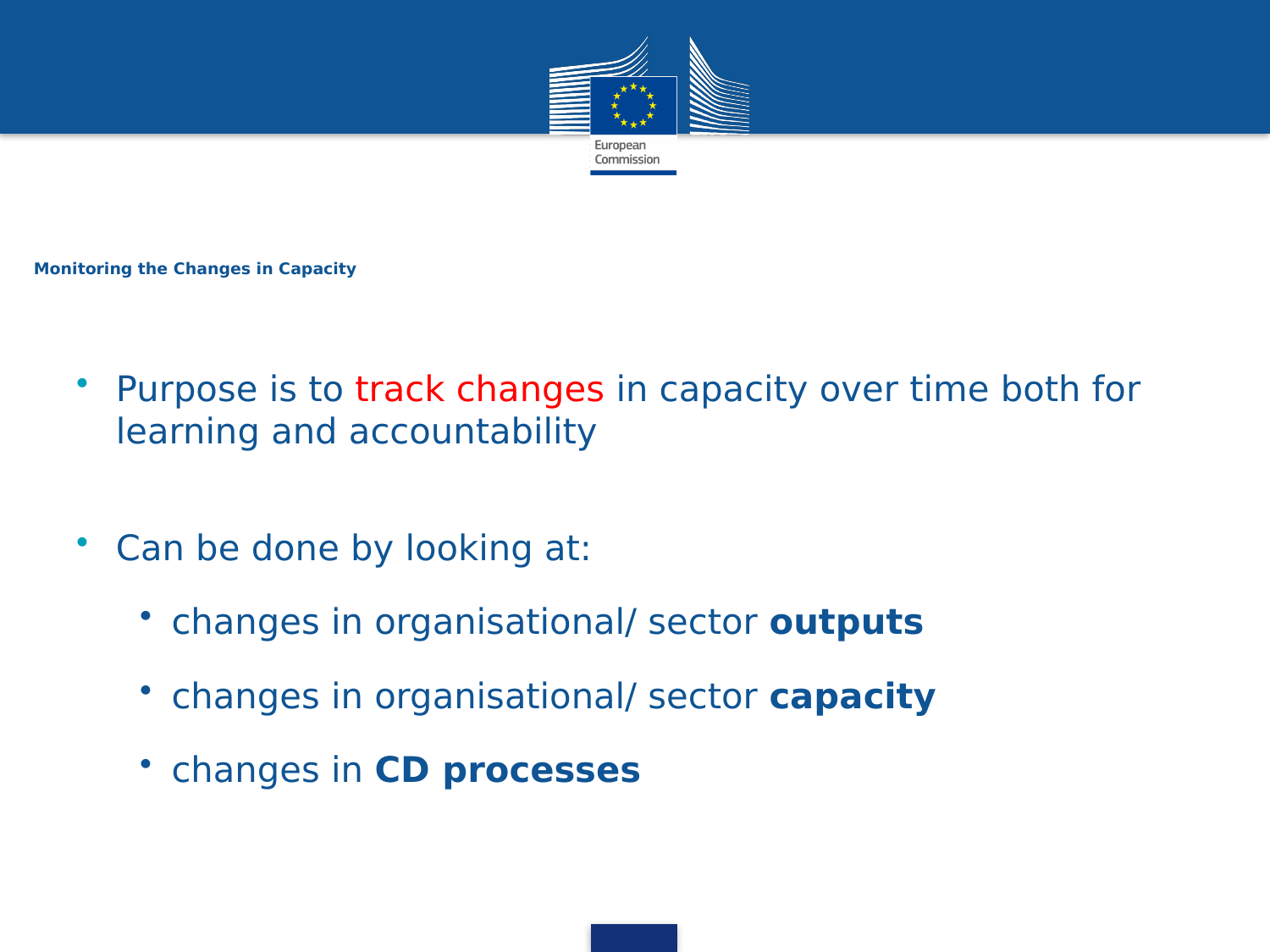

# Monitoring the Changes in Capacity
Purpose is to track changes in capacity over time both for learning and accountability

Can be done by looking at:

changes in organisational/ sector outputs

changes in organisational/ sector capacity

changes in CD processes